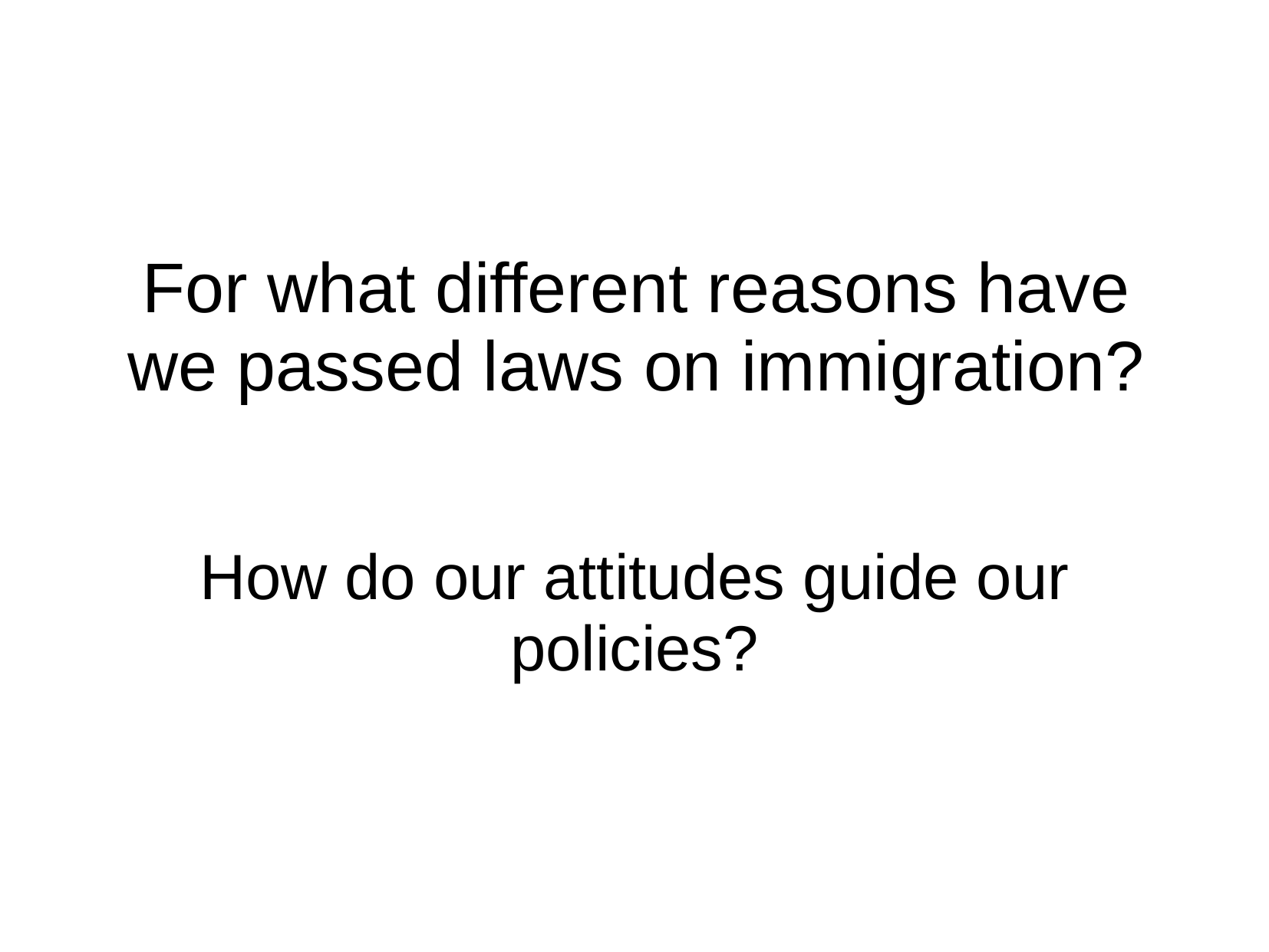

# For what different reasons have we passed laws on immigration?

How do our attitudes guide our policies?